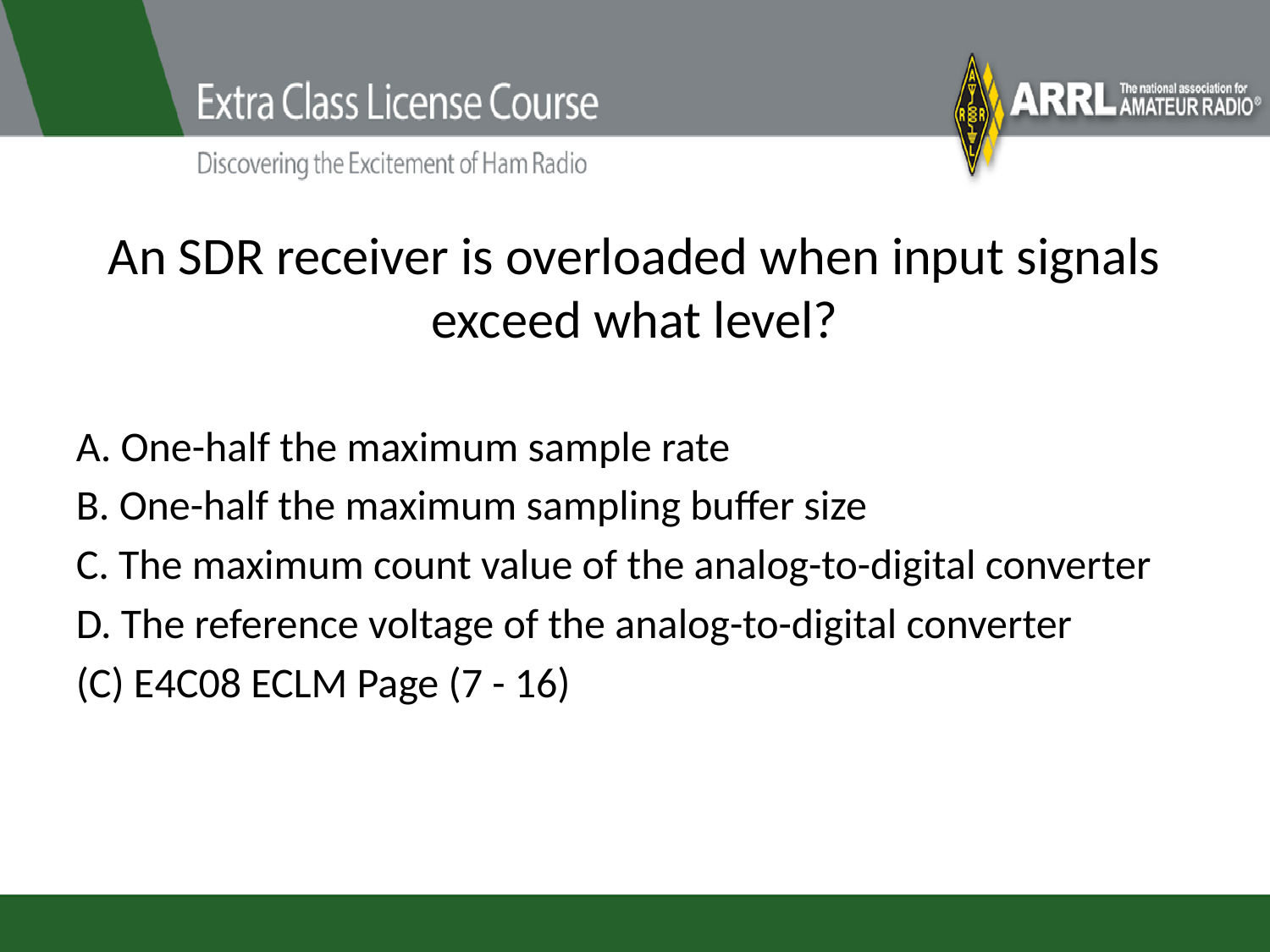

# An SDR receiver is overloaded when input signals exceed what level?
A. One-half the maximum sample rate
B. One-half the maximum sampling buffer size
C. The maximum count value of the analog-to-digital converter
D. The reference voltage of the analog-to-digital converter
(C) E4C08 ECLM Page (7 - 16)